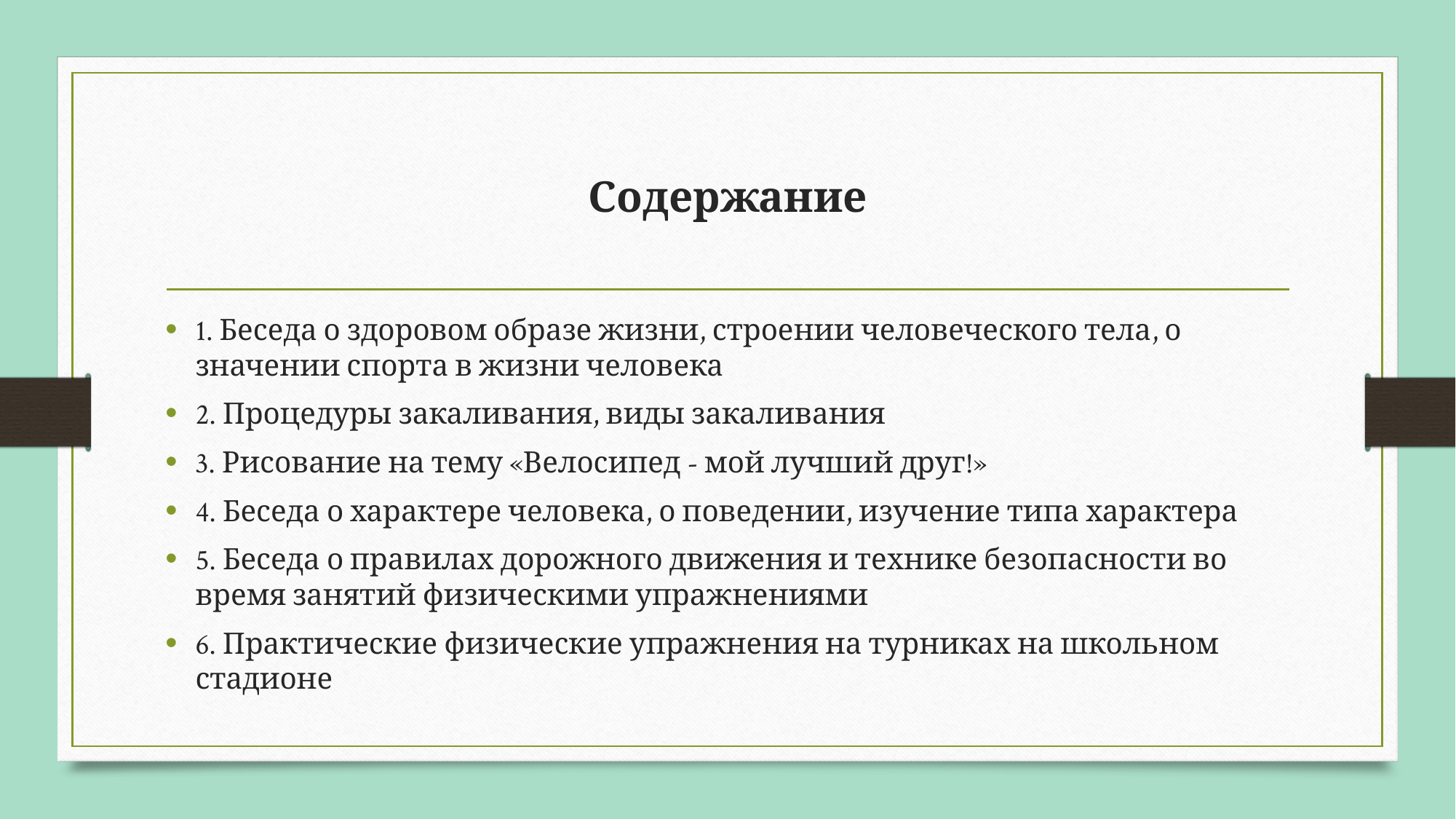

# Содержание
1. Беседа о здоровом образе жизни, строении человеческого тела, о значении спорта в жизни человека
2. Процедуры закаливания, виды закаливания
3. Рисование на тему «Велосипед - мой лучший друг!»
4. Беседа о характере человека, о поведении, изучение типа характера
5. Беседа о правилах дорожного движения и технике безопасности во время занятий физическими упражнениями
6. Практические физические упражнения на турниках на школьном стадионе